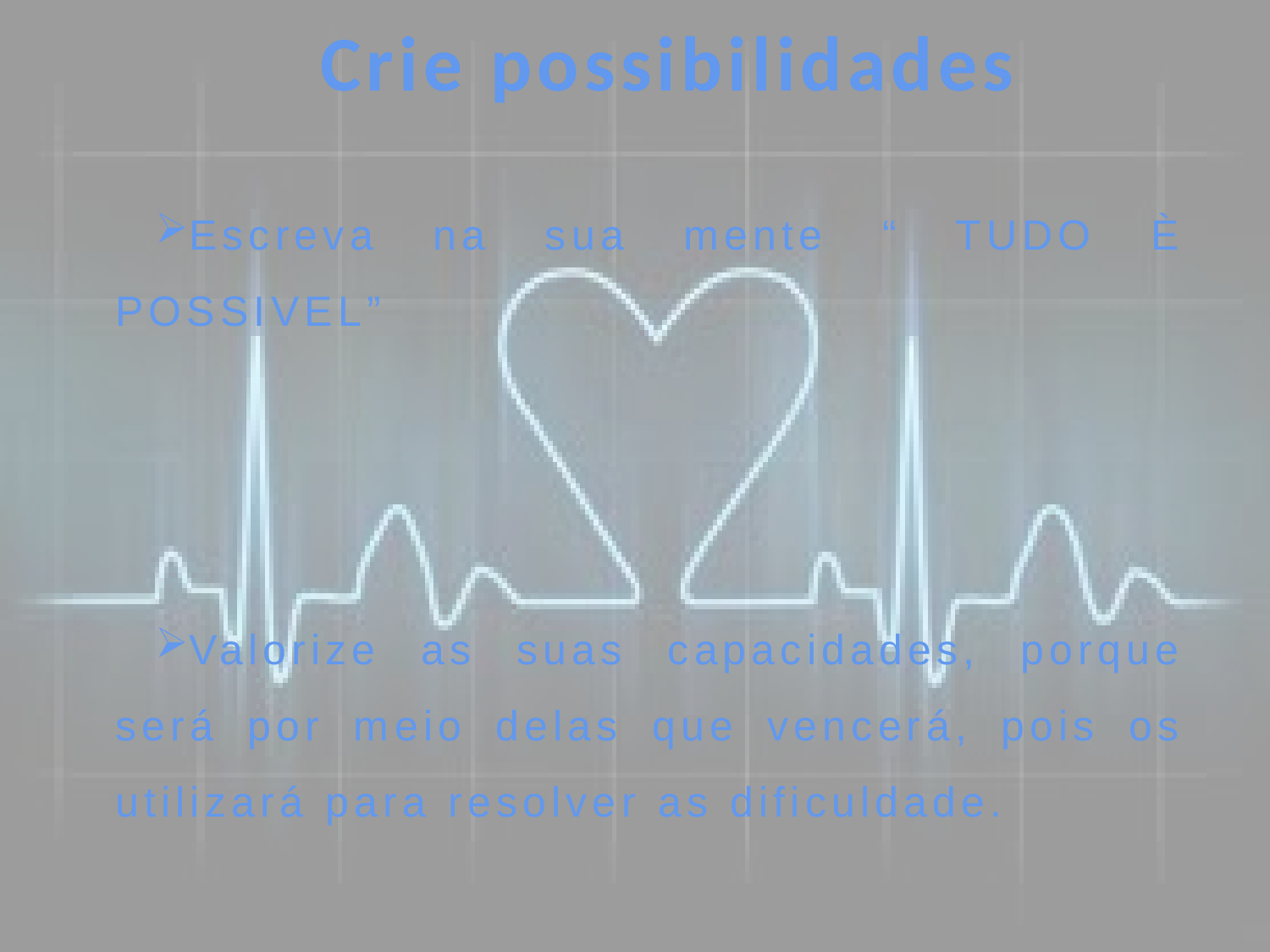

# Crie possibilidades
Escreva na sua mente “ TUDO È POSSIVEL”

Valorize as suas capacidades, porque será por meio delas que vencerá, pois os utilizará para resolver as dificuldade.